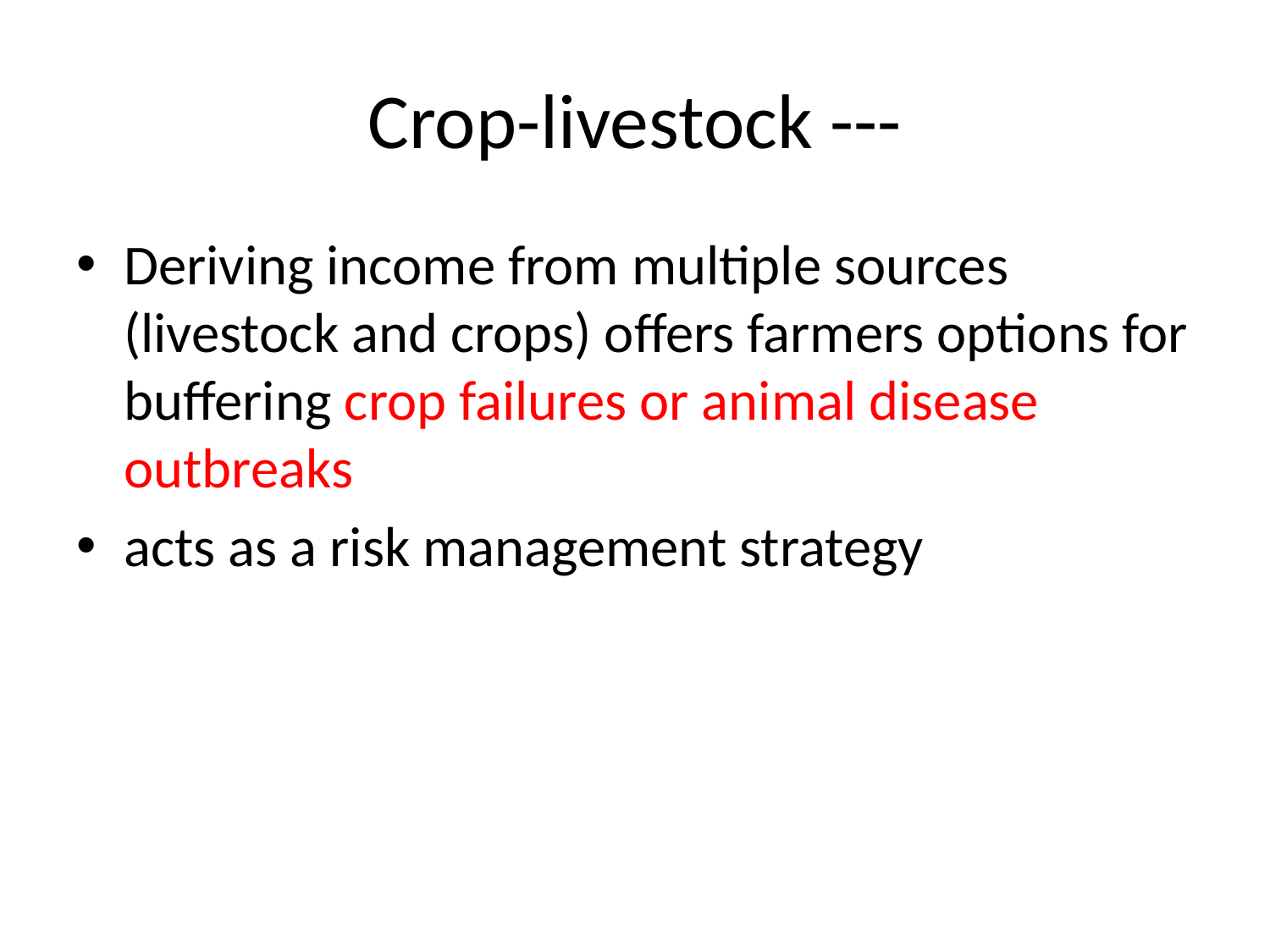

# Crop-livestock ---
Deriving income from multiple sources (livestock and crops) offers farmers options for buffering crop failures or animal disease outbreaks
acts as a risk management strategy